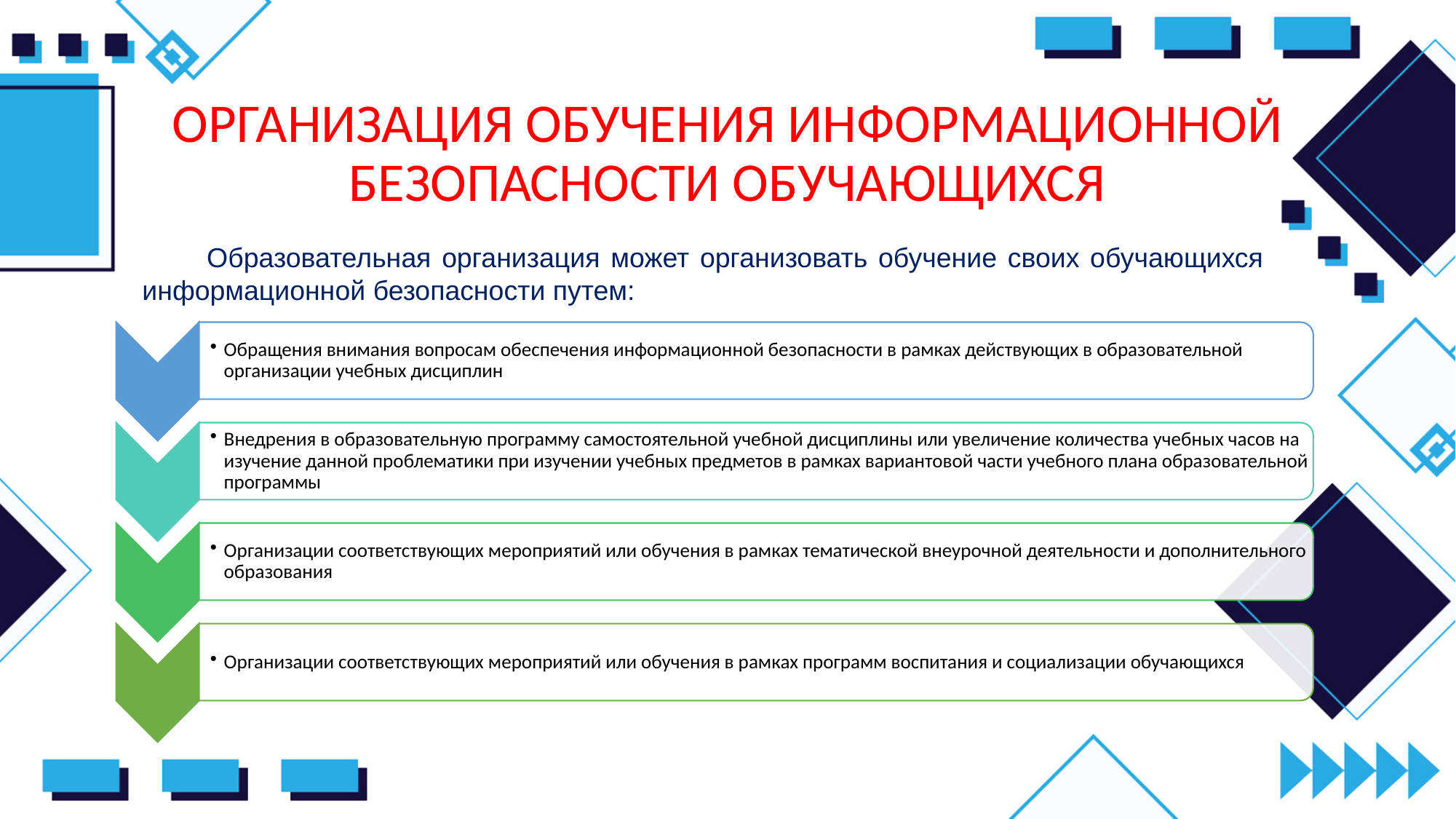

# ОРГАНИЗАЦИЯ ОБУЧЕНИЯ ИНФОРМАЦИОННОЙ БЕЗОПАСНОСТИ ОБУЧАЮЩИХСЯ
Образовательная организация может организовать обучение своих обучающихся информационной безопасности путем:

Обращения внимания вопросам обеспечения информационной безопасности в рамках действующих в образовательной организации учебных дисциплин

Внедрения в образовательную программу самостоятельной учебной дисциплины или увеличение количества учебных часов на изучение данной проблематики при изучении учебных предметов в рамках вариантовой части учебного плана образовательной программы

Организации соответствующих мероприятий или обучения в рамках тематической внеурочной деятельности и дополнительного образования

Организации соответствующих мероприятий или обучения в рамках программ воспитания и социализации обучающихся